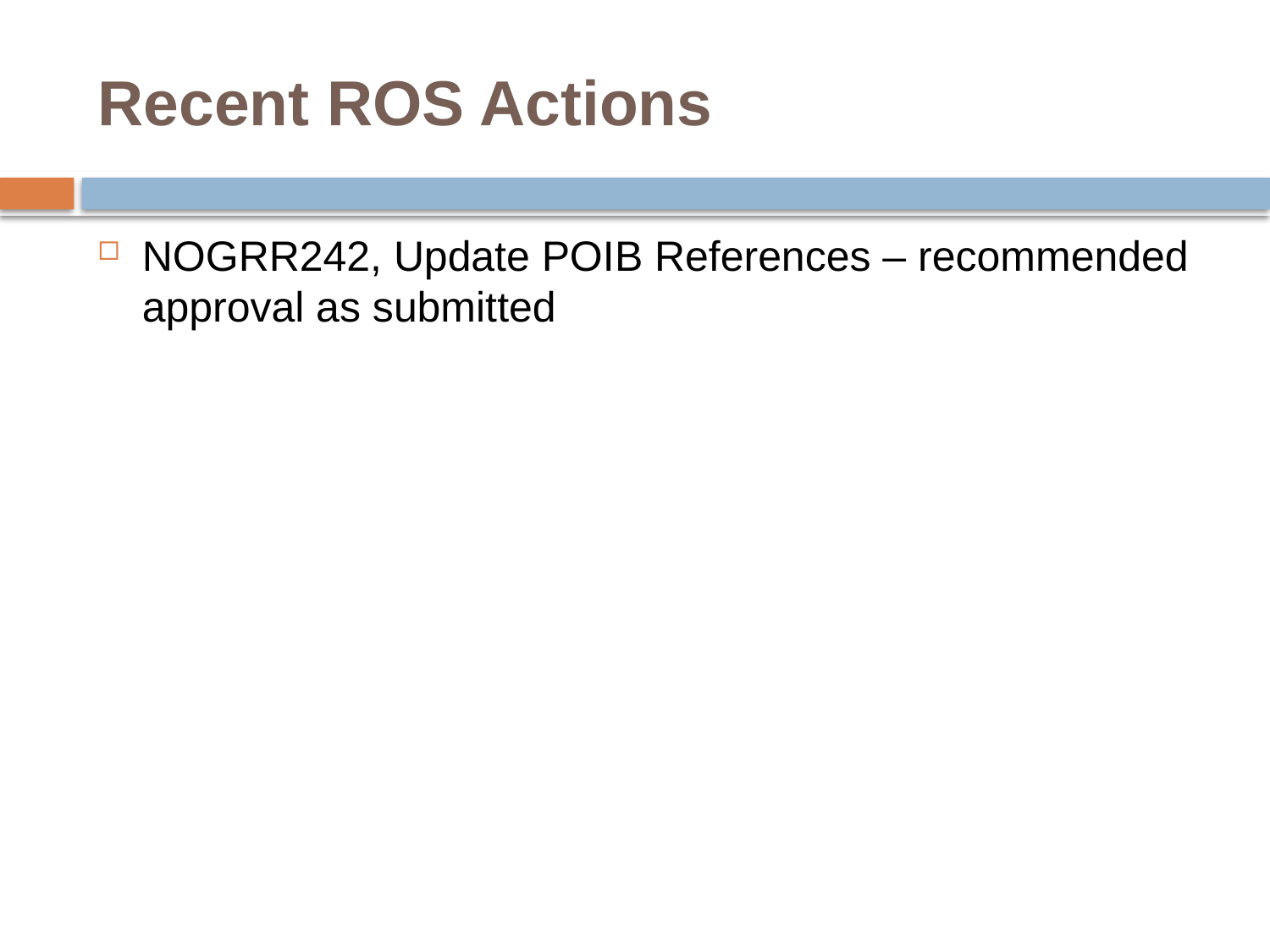

# Recent ROS Actions
NOGRR242, Update POIB References – recommended approval as submitted